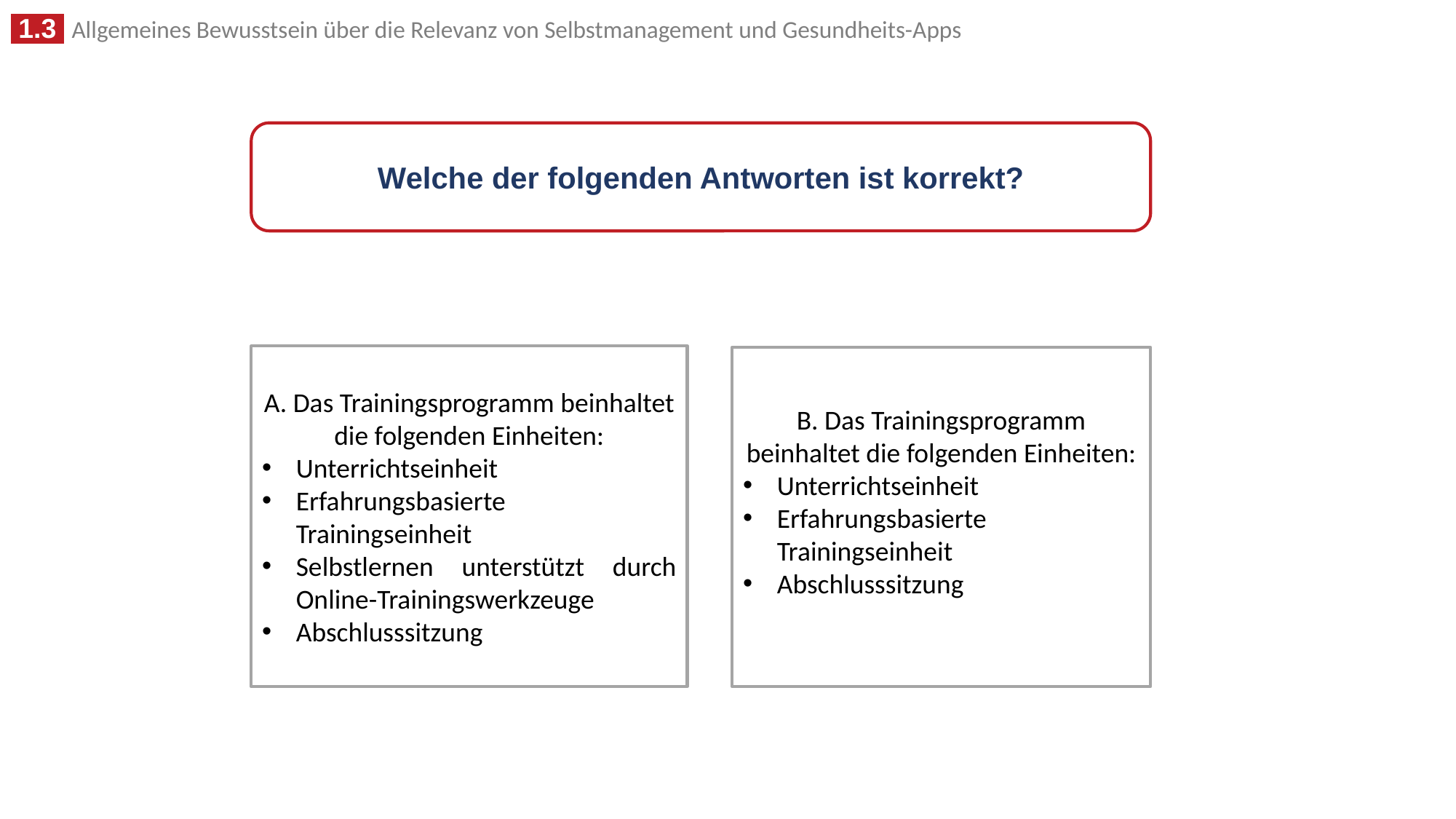

Welche der folgenden Antworten ist korrekt?

A. Das Trainingsprogramm beinhaltet die folgenden Einheiten:
Unterrichtseinheit
Erfahrungsbasierte Trainingseinheit
Selbstlernen unterstützt durch Online-Trainingswerkzeuge
Abschlusssitzung

B. Das Trainingsprogramm beinhaltet die folgenden Einheiten:
Unterrichtseinheit
Erfahrungsbasierte Trainingseinheit
Abschlusssitzung